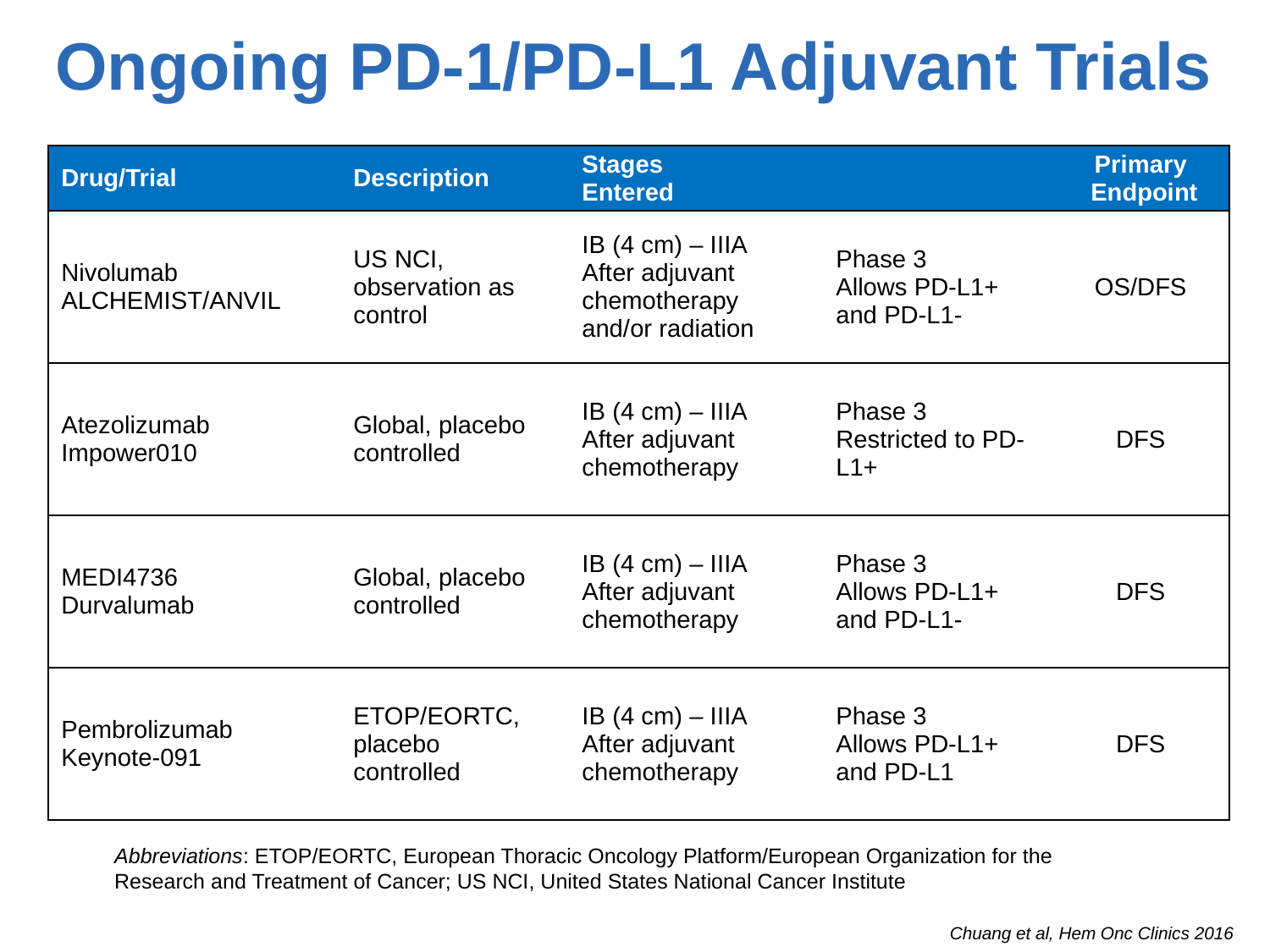

Ongoing PD-1/PD-L1 Adjuvant Trials
| Drug/Trial | Description | Stages Entered |  | Primary Endpoint |
| --- | --- | --- | --- | --- |
| Nivolumab ALCHEMIST/ANVIL | US NCI, observation as control | IB (4 cm) – IIIA After adjuvant chemotherapy and/or radiation | Phase 3 Allows PD-L1+ and PD-L1- | OS/DFS |
| Atezolizumab Impower010 | Global, placebo controlled | IB (4 cm) – IIIA After adjuvant chemotherapy | Phase 3 Restricted to PD-L1+ | DFS |
| MEDI4736 Durvalumab | Global, placebo controlled | IB (4 cm) – IIIA After adjuvant chemotherapy | Phase 3 Allows PD-L1+ and PD-L1- | DFS |
| Pembrolizumab Keynote-091 | ETOP/EORTC, placebo controlled | IB (4 cm) – IIIA After adjuvant chemotherapy | Phase 3 Allows PD-L1+ and PD-L1 | DFS |
Abbreviations: ETOP/EORTC, European Thoracic Oncology Platform/European Organization for the
Research and Treatment of Cancer; US NCI, United States National Cancer Institute
Chuang et al, Hem Onc Clinics 2016